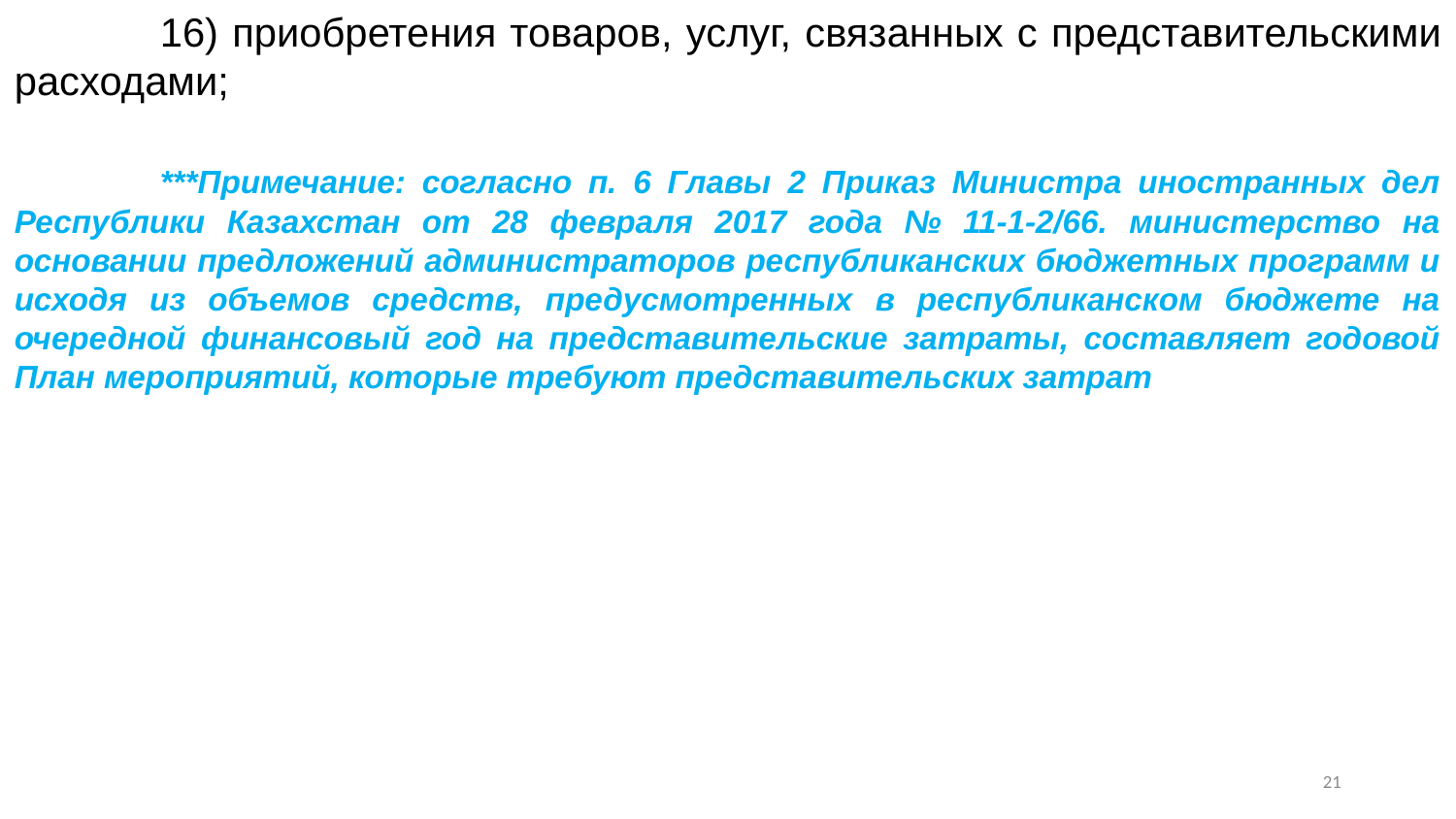

16) приобретения товаров, услуг, связанных с представительскими расходами;

	***Примечание: согласно п. 6 Главы 2 Приказ Министра иностранных дел Республики Казахстан от 28 февраля 2017 года № 11-1-2/66. министерство на основании предложений администраторов республиканских бюджетных программ и исходя из объемов средств, предусмотренных в республиканском бюджете на очередной финансовый год на представительские затраты, составляет годовой План мероприятий, которые требуют представительских затрат
21